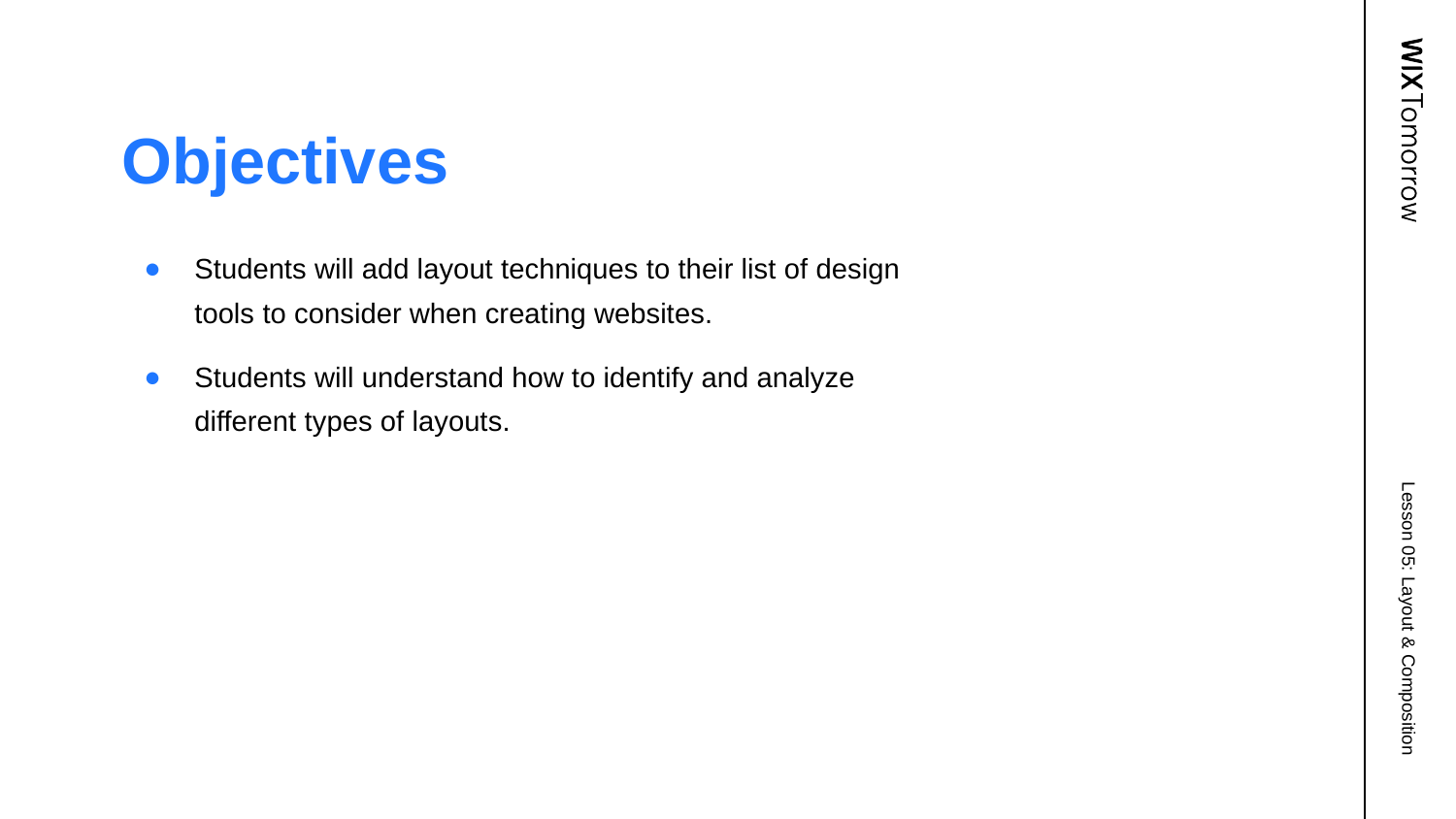

# Objectives
Students will add layout techniques to their list of design tools to consider when creating websites.
Students will understand how to identify and analyze different types of layouts.